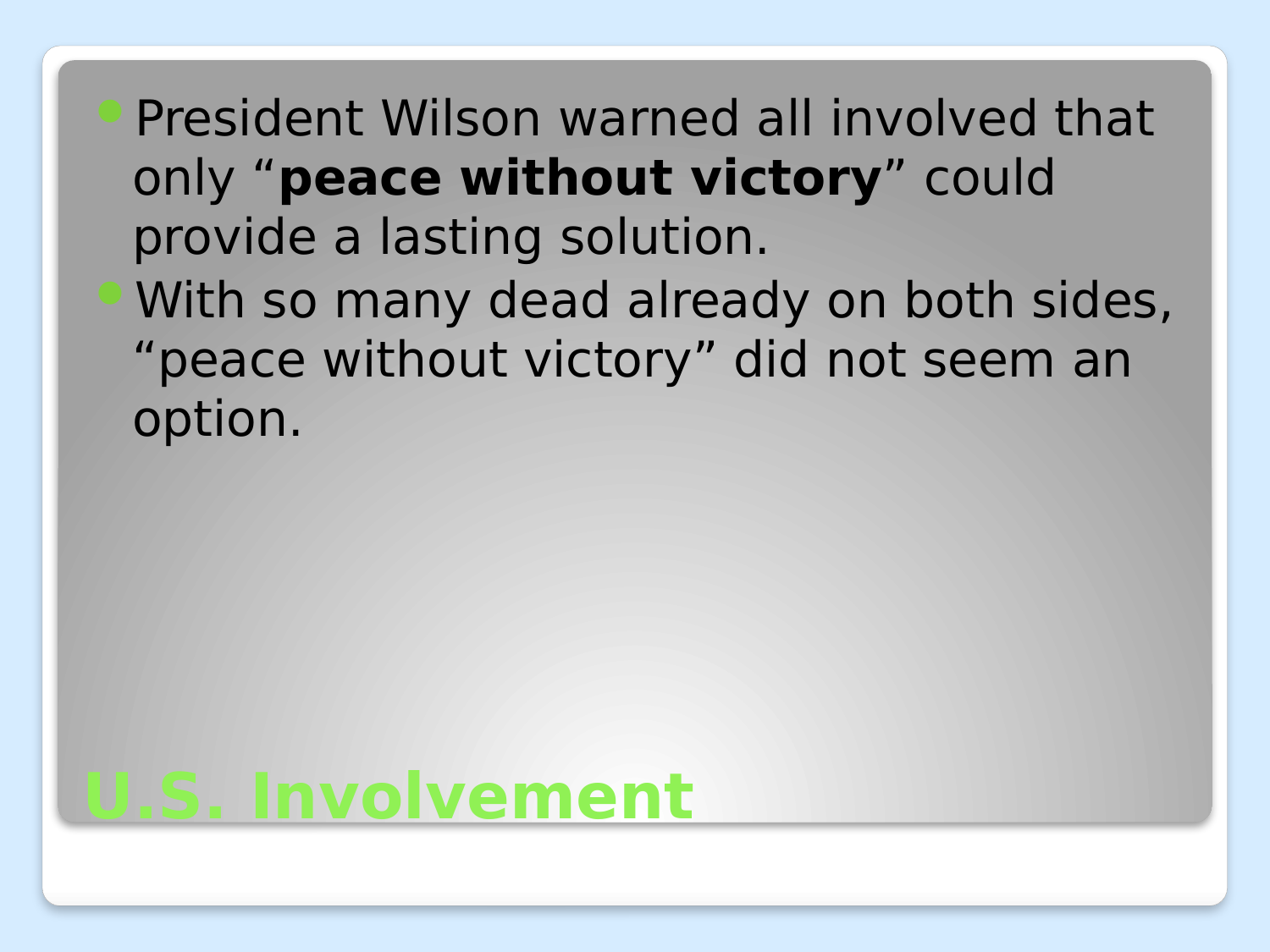

President Wilson warned all involved that only “peace without victory” could provide a lasting solution.
With so many dead already on both sides, “peace without victory” did not seem an option.
# U.S. Involvement